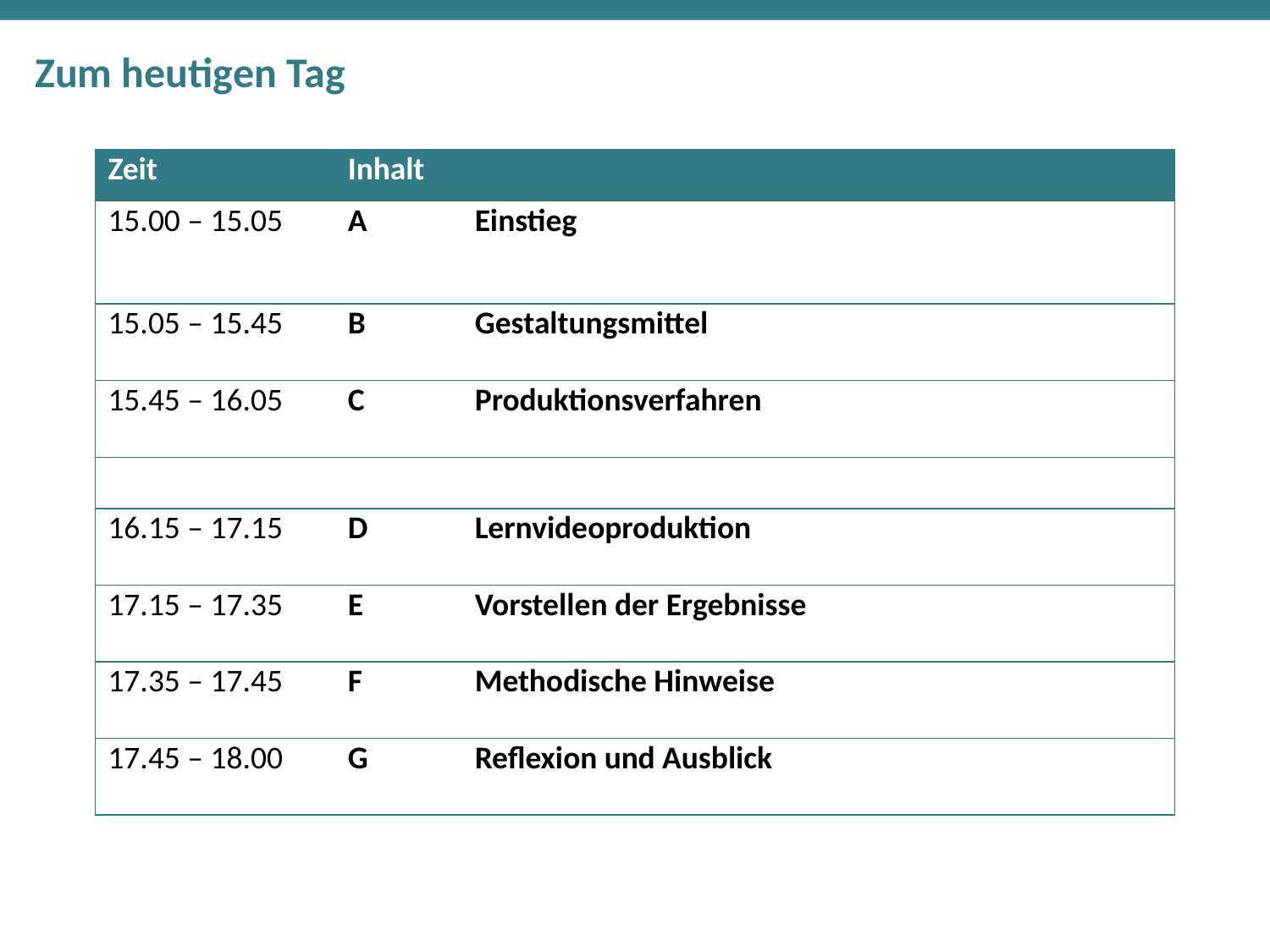

# Zum heutigen Tag
| Zeit | Inhalt |
| --- | --- |
| 15.00 – 15.05 | A Einstieg |
| 15.05 – 15.45 | B Gestaltungsmittel |
| 15.45 – 16.05 | C Produktionsverfahren |
| 16.05 – 16.15 | Pause |
| 16.15 – 17.15 | D Lernvideoproduktion |
| 17.15 – 17.35 | E Vorstellen der Ergebnisse |
| 17.35 – 17.45 | F Methodische Hinweise |
| 17.45 – 18.00 | G Reflexion und Ausblick |